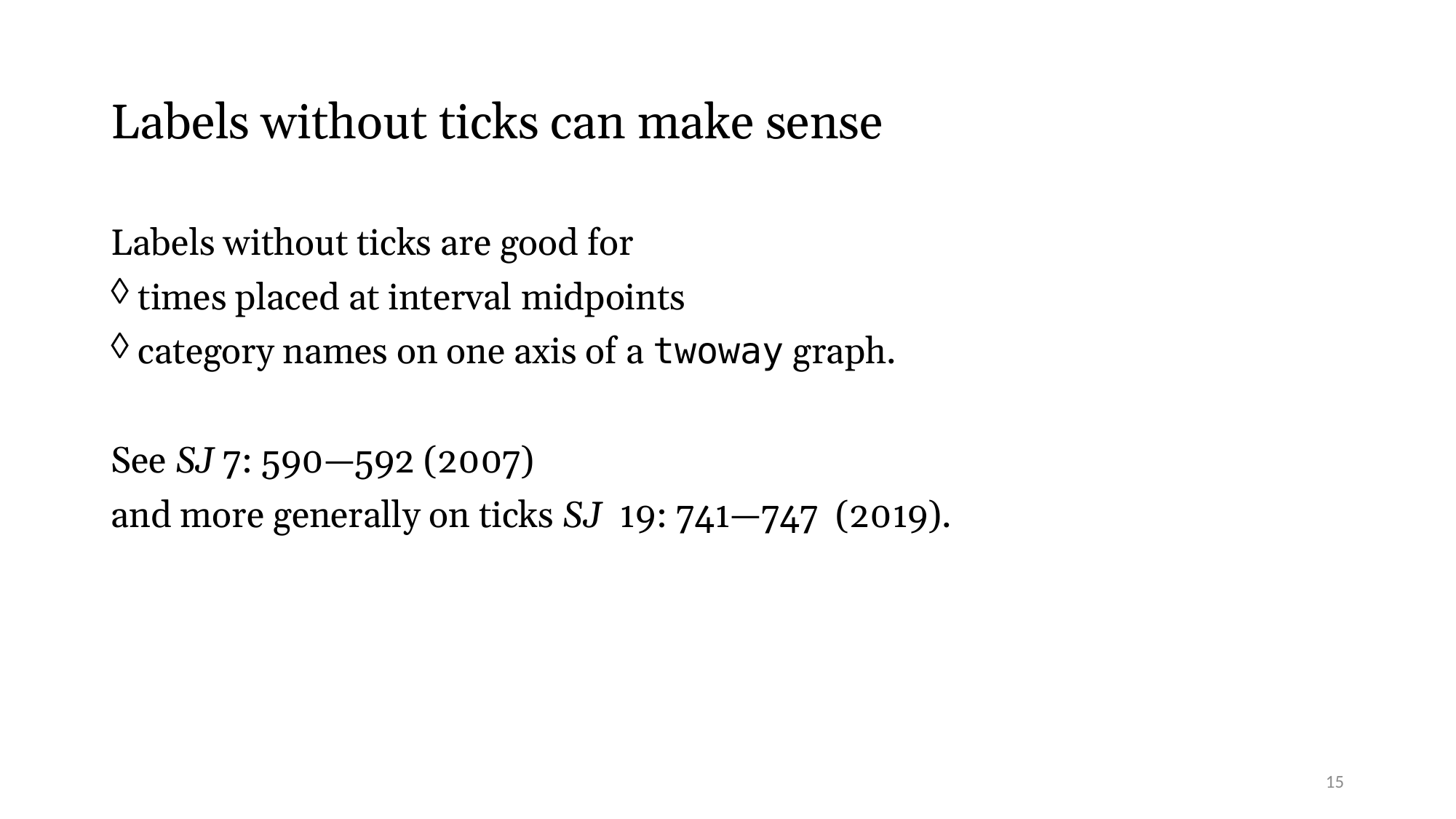

# Labels without ticks can make sense
Labels without ticks are good for
times placed at interval midpoints
category names on one axis of a twoway graph.

See SJ 7: 590―592 (2007)
and more generally on ticks SJ  19: 741―747  (2019).

15